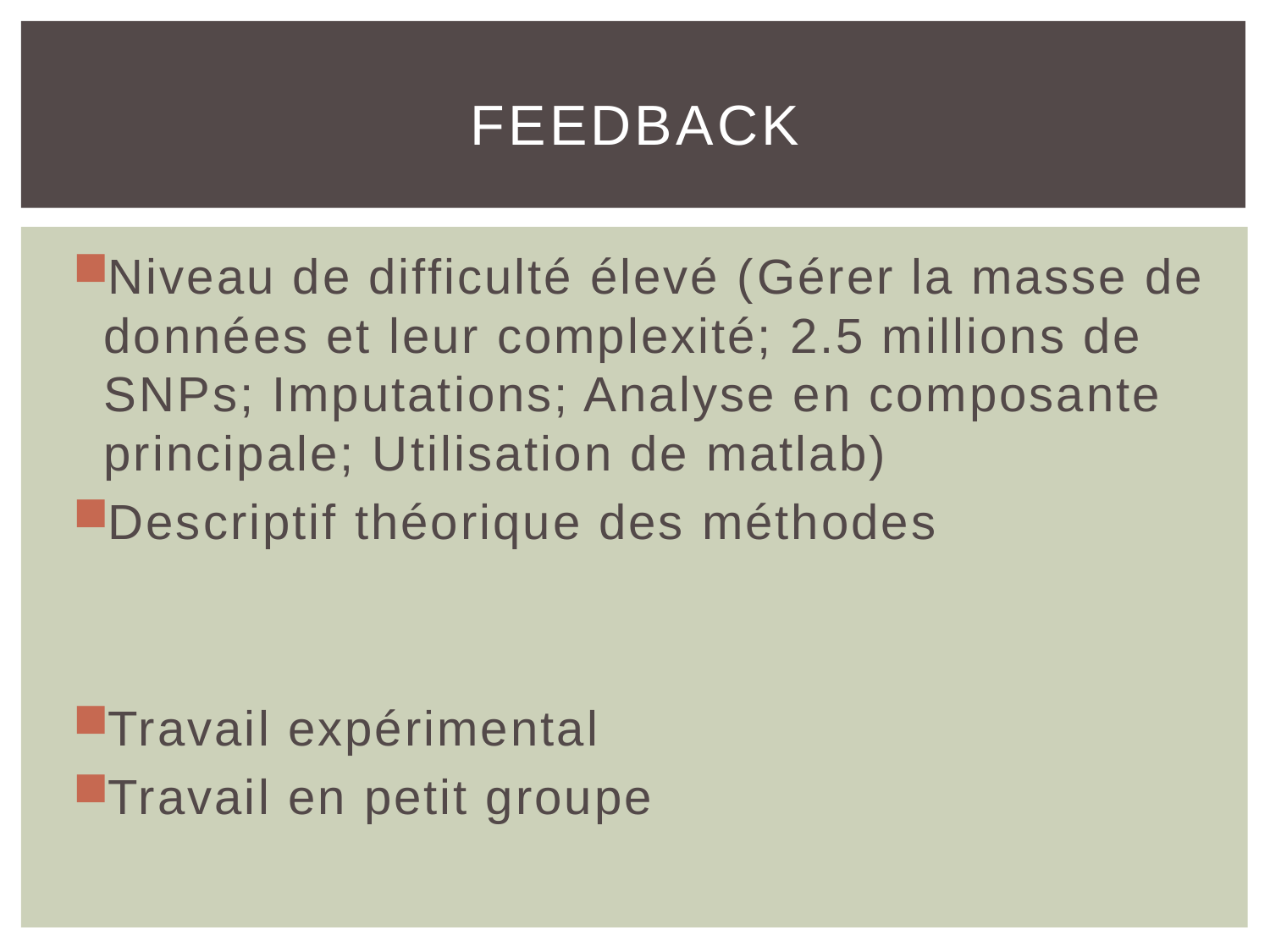

# Feedback
Niveau de difficulté élevé (Gérer la masse de données et leur complexité; 2.5 millions de SNPs; Imputations; Analyse en composante principale; Utilisation de matlab)
Descriptif théorique des méthodes

Travail expérimental
Travail en petit groupe